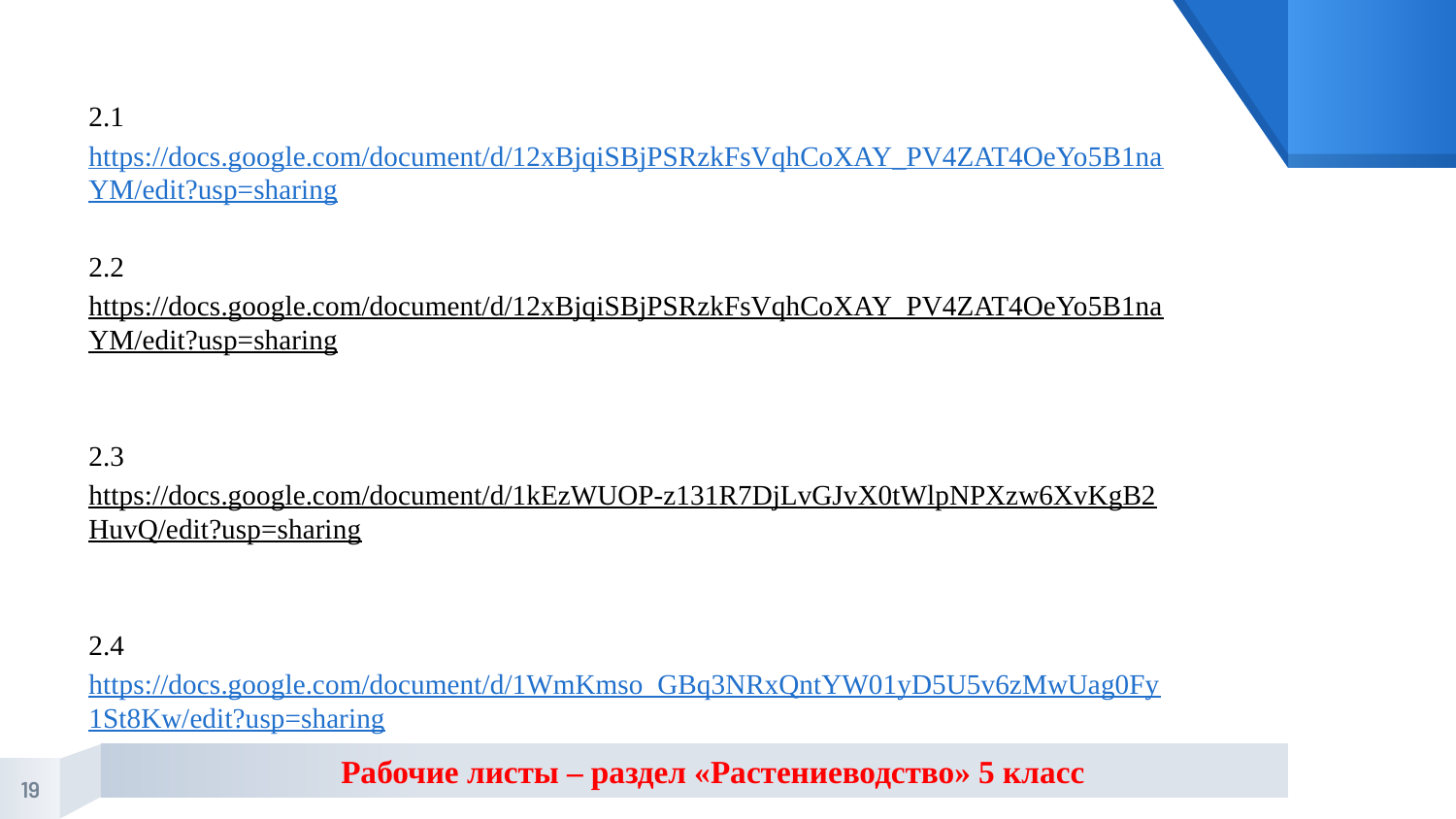

2.1 https://docs.google.com/document/d/12xBjqiSBjPSRzkFsVqhCoXAY_PV4ZAT4OeYo5B1naYM/edit?usp=sharing

2.2
https://docs.google.com/document/d/12xBjqiSBjPSRzkFsVqhCoXAY_PV4ZAT4OeYo5B1naYM/edit?usp=sharing

2.3
https://docs.google.com/document/d/1kEzWUOP-z131R7DjLvGJvX0tWlpNPXzw6XvKgB2HuvQ/edit?usp=sharing

2.4
https://docs.google.com/document/d/1WmKmso_GBq3NRxQntYW01yD5U5v6zMwUag0Fy1St8Kw/edit?usp=sharing
Рабочие листы – раздел «Растениеводство» 5 класс
19